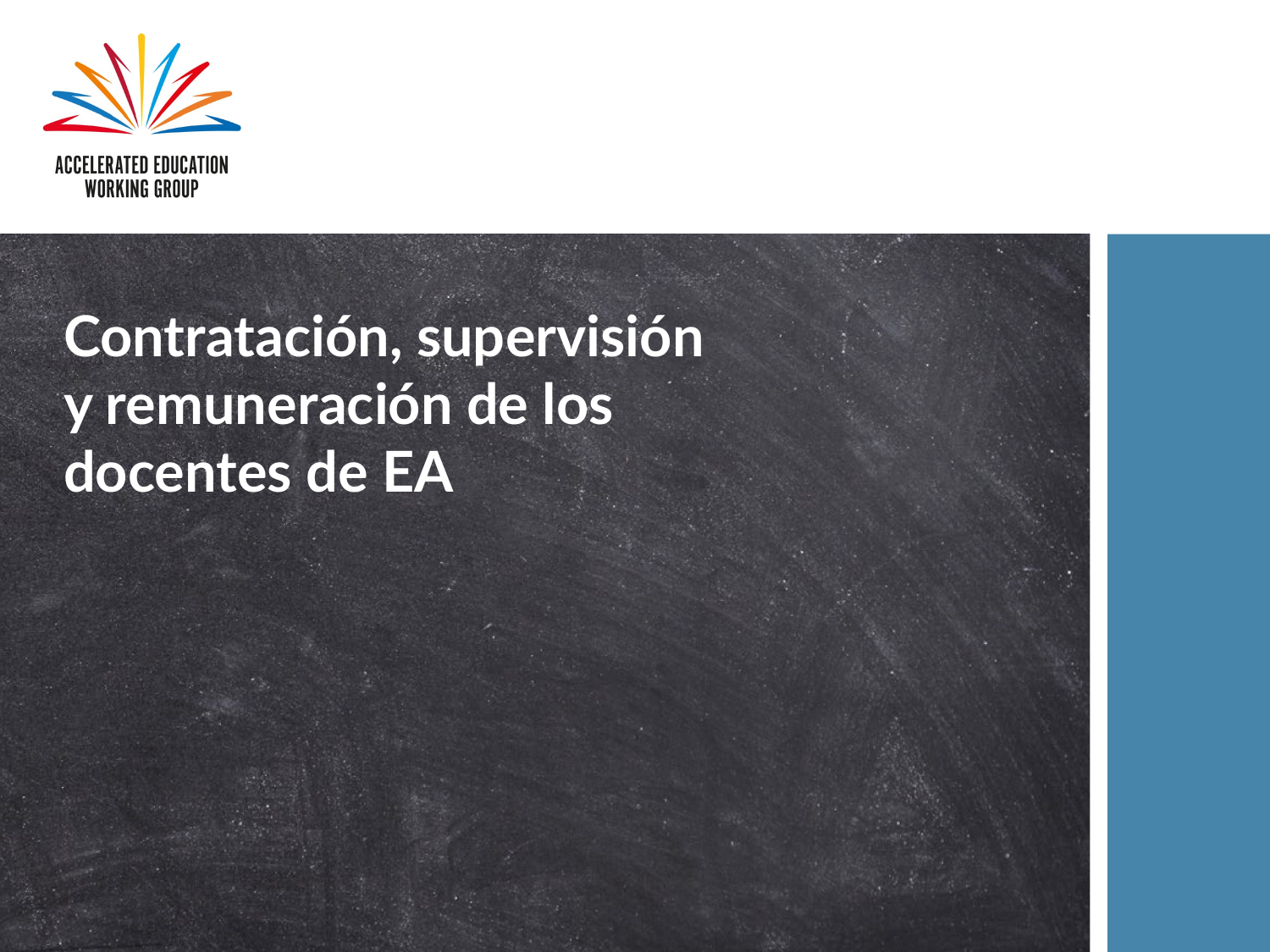

# Contratación, supervisión y remuneración de los docentes de EA